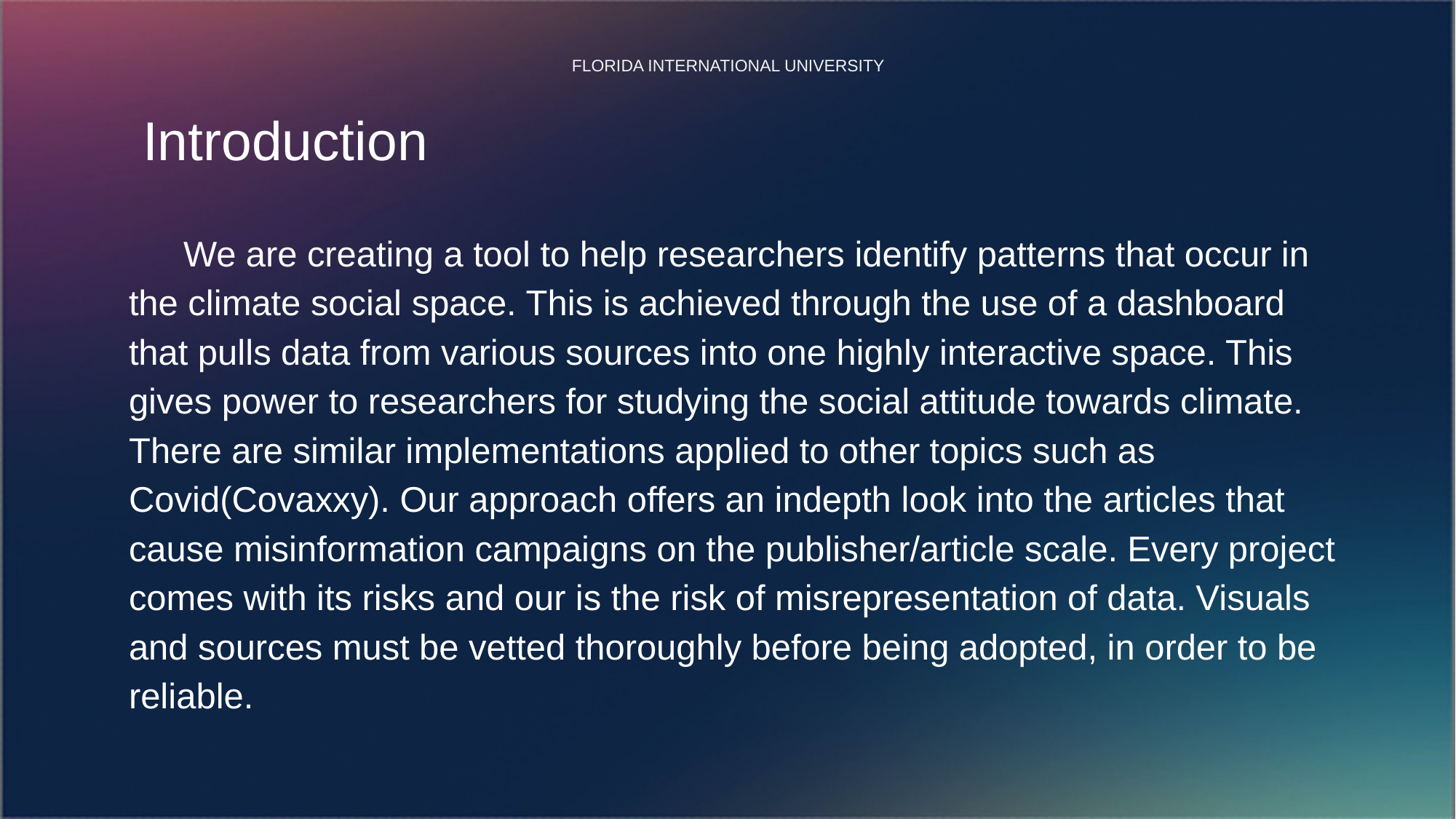

# Introduction
We are creating a tool to help researchers identify patterns that occur in the climate social space. This is achieved through the use of a dashboard that pulls data from various sources into one highly interactive space. This gives power to researchers for studying the social attitude towards climate. There are similar implementations applied to other topics such as Covid(Covaxxy). Our approach offers an indepth look into the articles that cause misinformation campaigns on the publisher/article scale. Every project comes with its risks and our is the risk of misrepresentation of data. Visuals and sources must be vetted thoroughly before being adopted, in order to be reliable.